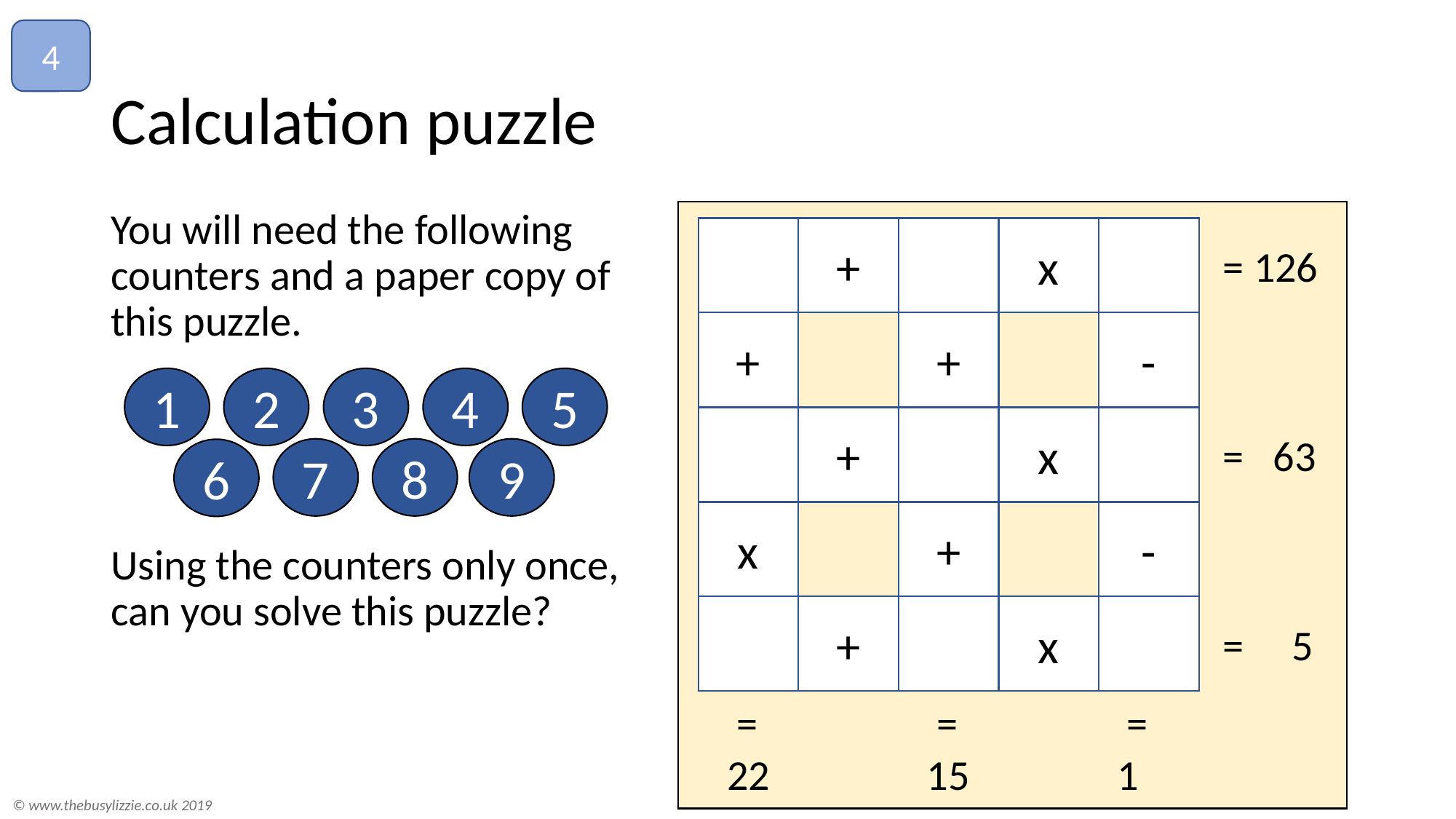

4
# Calculation puzzle
You will need the following counters and a paper copy of this puzzle.
Using the counters only once, can you solve this puzzle?

+

x
-
+

+

+

x
-
x

+

+

x
= 126
1
2
3
4
5
9
8
7
6
=   63
=     5
 =
1
 =
22
  =
 15
© www.thebusylizzie.co.uk 2019